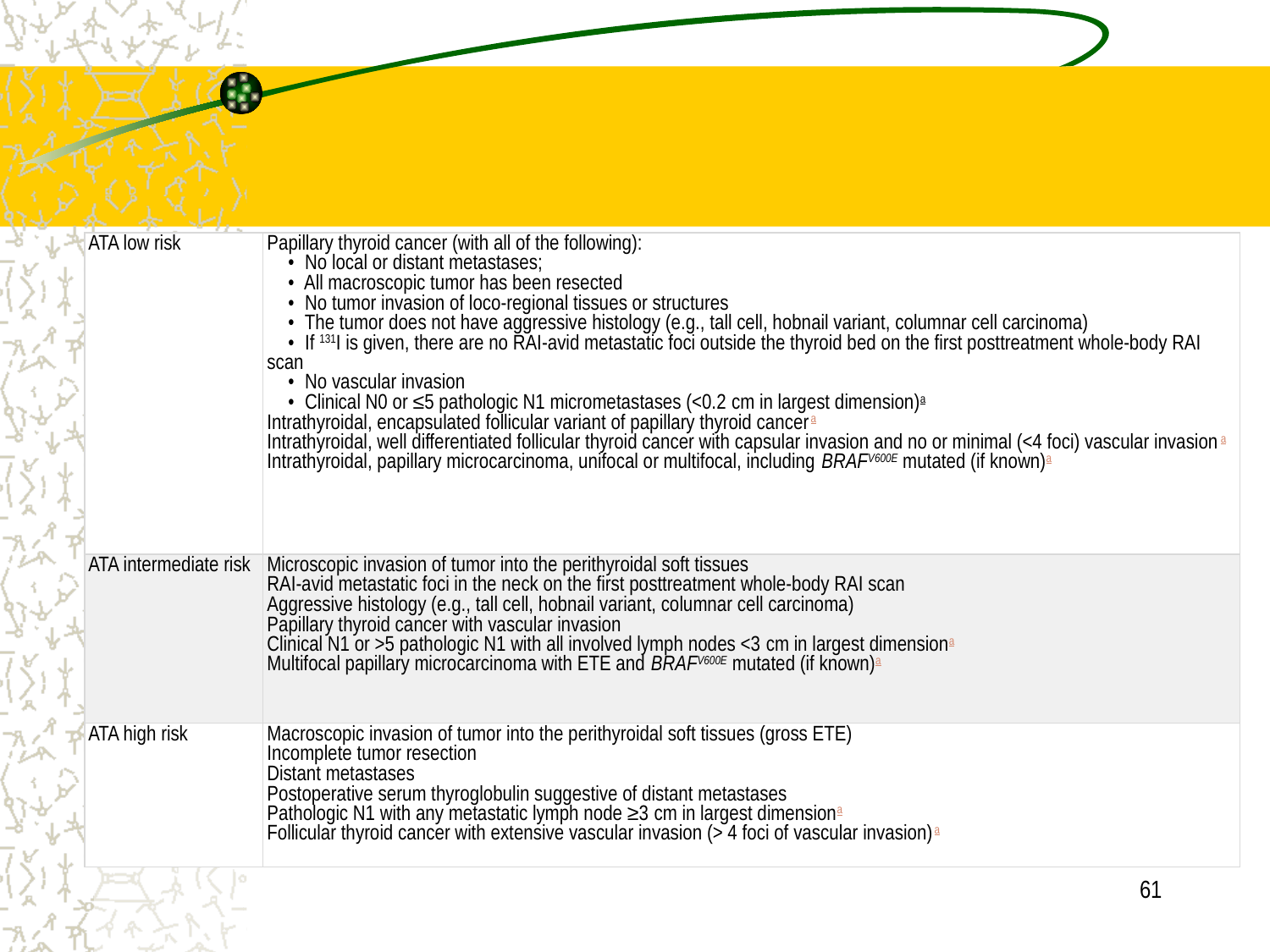

#
| ATA low risk | Papillary thyroid cancer (with all of the following):  • No local or distant metastases;  • All macroscopic tumor has been resected  • No tumor invasion of loco-regional tissues or structures  • The tumor does not have aggressive histology (e.g., tall cell, hobnail variant, columnar cell carcinoma)  • If 131I is given, there are no RAI-avid metastatic foci outside the thyroid bed on the first posttreatment whole-body RAI scan  • No vascular invasion  • Clinical N0 or ≤5 pathologic N1 micrometastases (<0.2 cm in largest dimension)a Intrathyroidal, encapsulated follicular variant of papillary thyroid cancera Intrathyroidal, well differentiated follicular thyroid cancer with capsular invasion and no or minimal (<4 foci) vascular invasiona Intrathyroidal, papillary microcarcinoma, unifocal or multifocal, including BRAFV600E mutated (if known)a |
| --- | --- |
| ATA intermediate risk | Microscopic invasion of tumor into the perithyroidal soft tissues RAI-avid metastatic foci in the neck on the first posttreatment whole-body RAI scan Aggressive histology (e.g., tall cell, hobnail variant, columnar cell carcinoma) Papillary thyroid cancer with vascular invasion Clinical N1 or >5 pathologic N1 with all involved lymph nodes <3 cm in largest dimensiona Multifocal papillary microcarcinoma with ETE and BRAFV600E mutated (if known)a |
| ATA high risk | Macroscopic invasion of tumor into the perithyroidal soft tissues (gross ETE) Incomplete tumor resection Distant metastases Postoperative serum thyroglobulin suggestive of distant metastases Pathologic N1 with any metastatic lymph node ≥3 cm in largest dimensiona Follicular thyroid cancer with extensive vascular invasion (> 4 foci of vascular invasion)a |
61